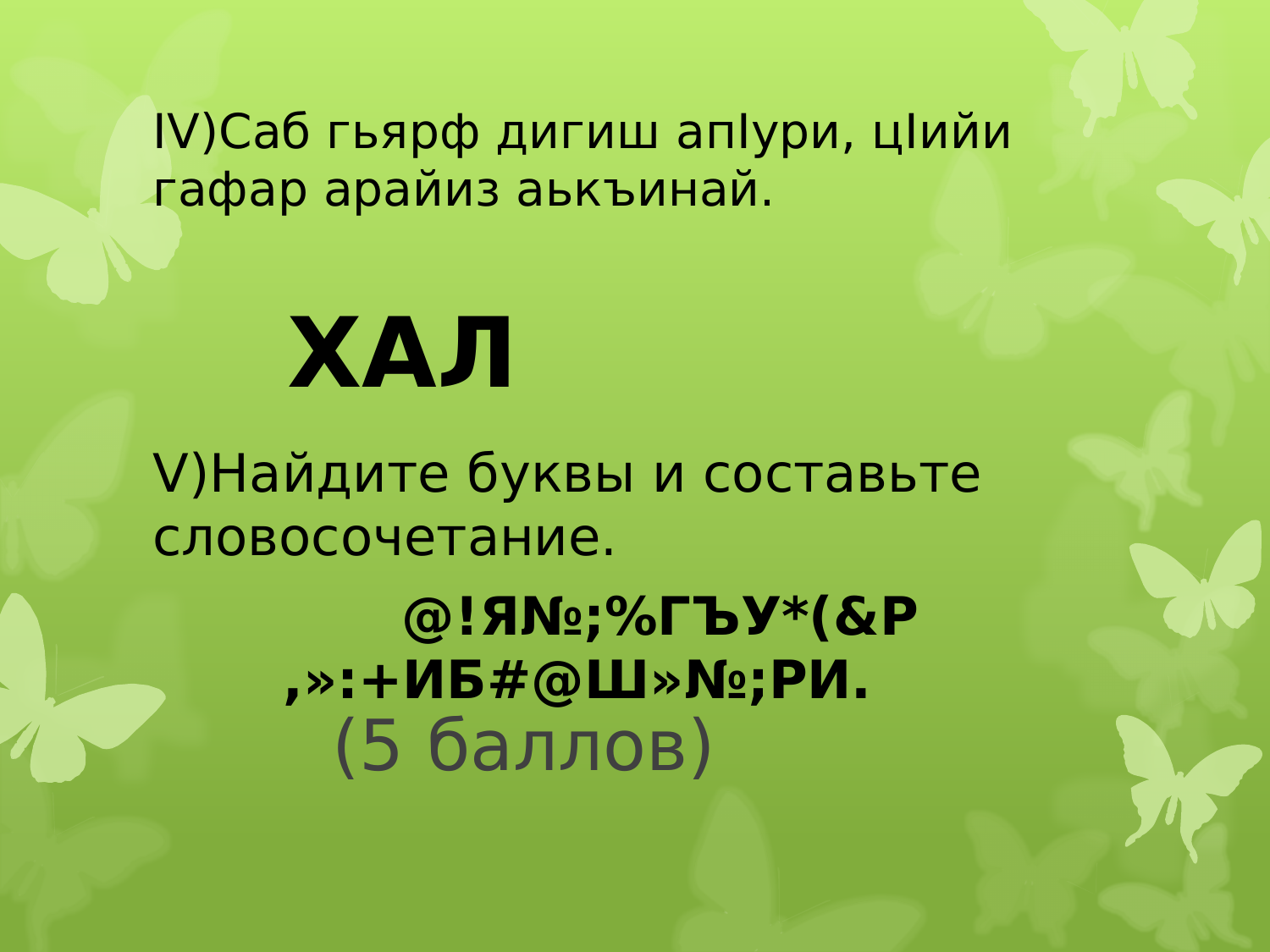

# IV)Саб гьярф дигиш апIури, цIийи гафар арайиз аькъинай.

V)Найдите буквы и составьте словосочетание.

        (5 баллов)
Хал
@!Я№;%гъу*(&р
,»:+иб#@ш»№;ри.